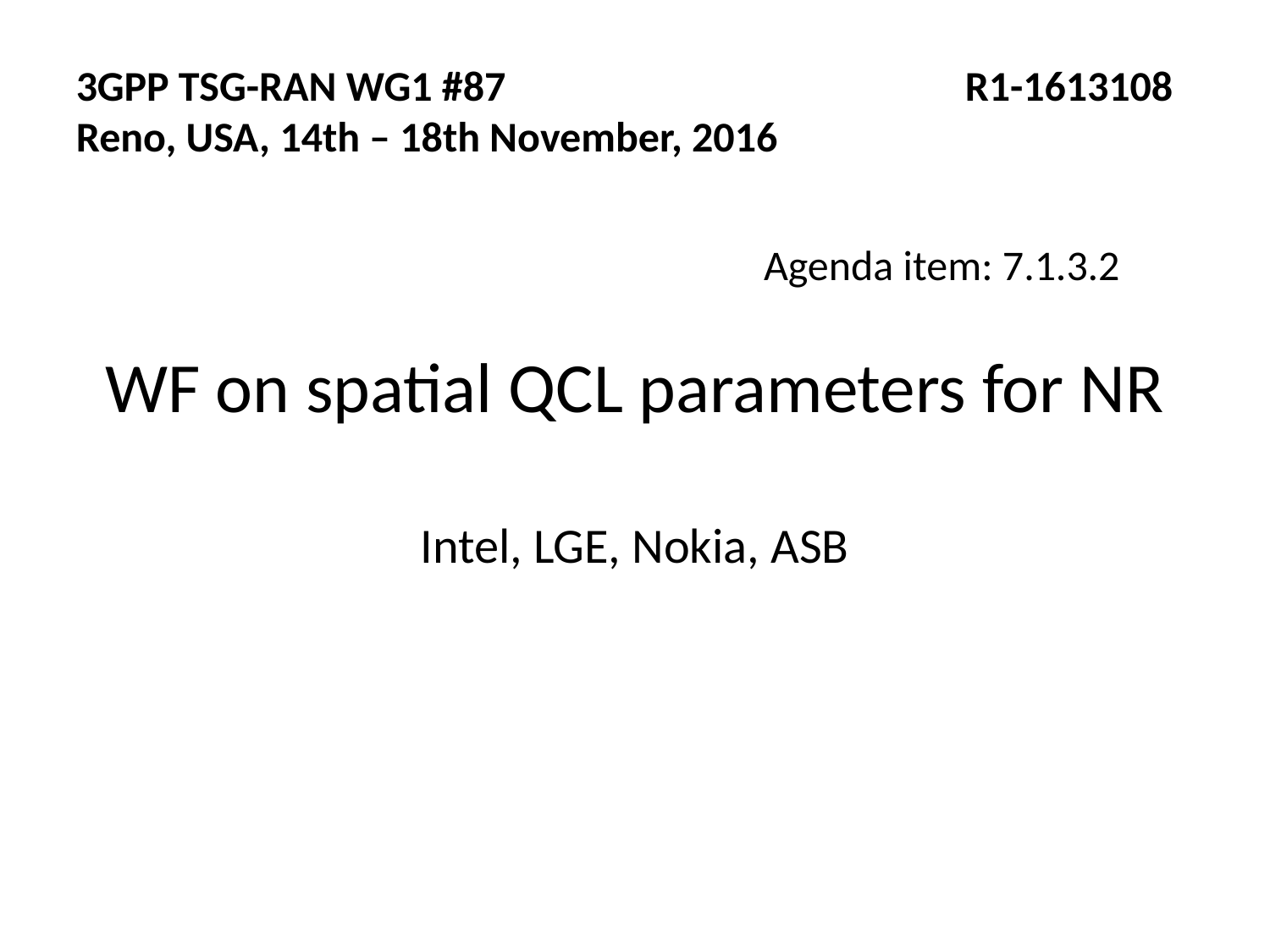

3GPP TSG-RAN WG1 #87			        	R1-1613108 Reno, USA, 14th – 18th November, 2016
Agenda item: 7.1.3.2
WF on spatial QCL parameters for NR
Intel, LGE, Nokia, ASB